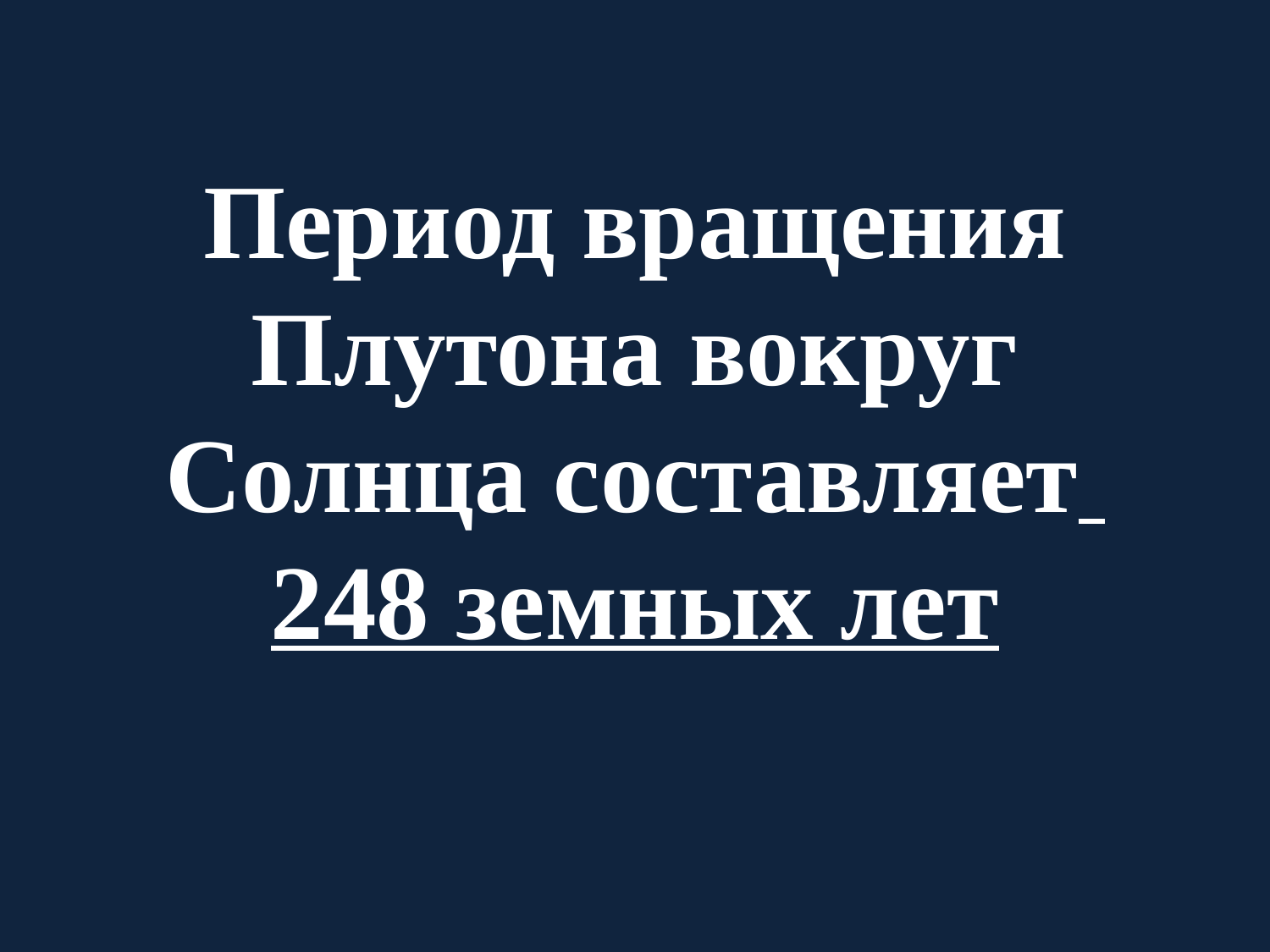

# Период вращения Плутона вокруг Солнца составляет 248 земных лет